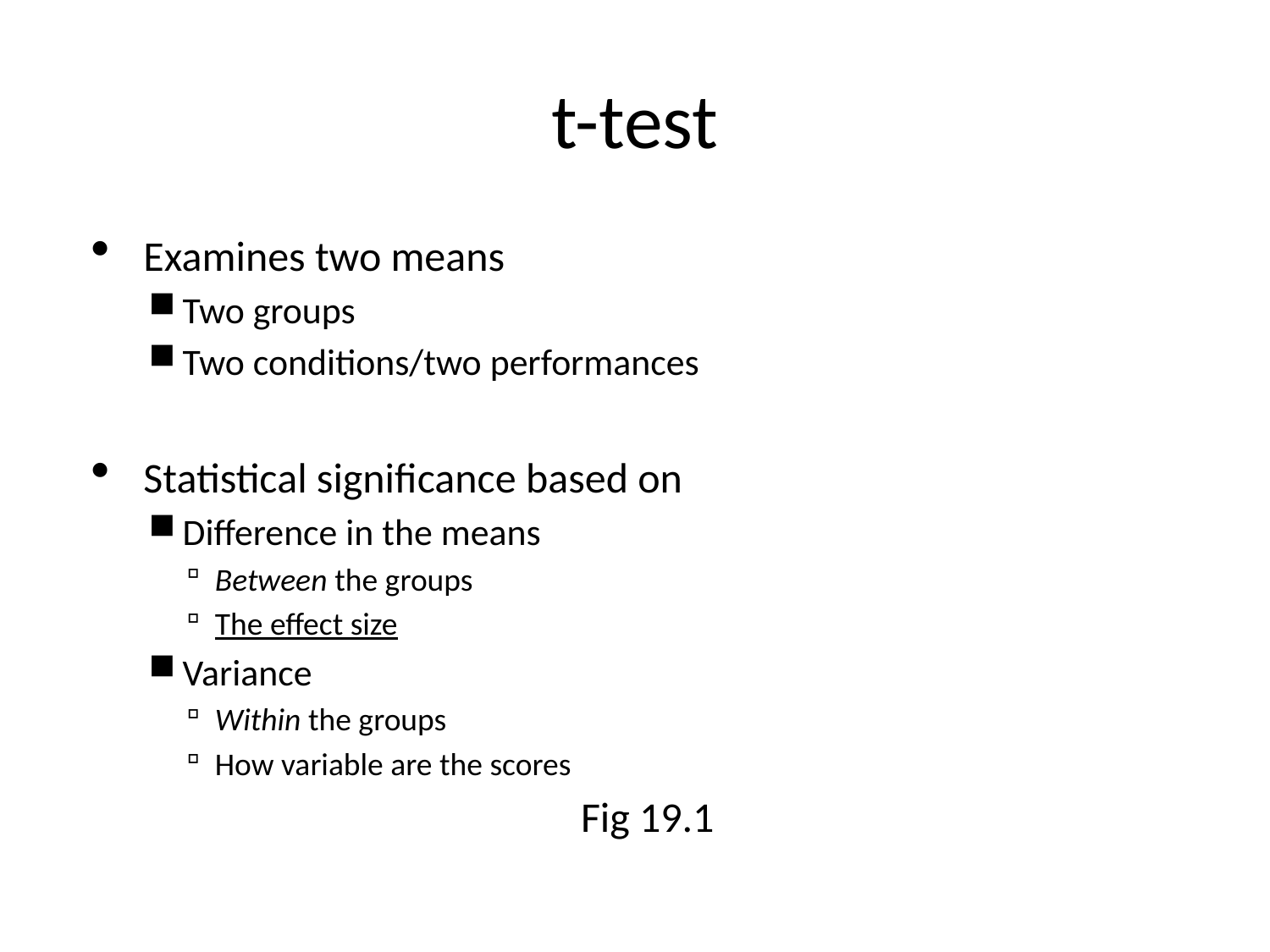

# t-test
Examines two means
Two groups
Two conditions/two performances

Statistical significance based on
Difference in the means
Between the groups
The effect size
Variance
Within the groups
How variable are the scores
Fig 19.1